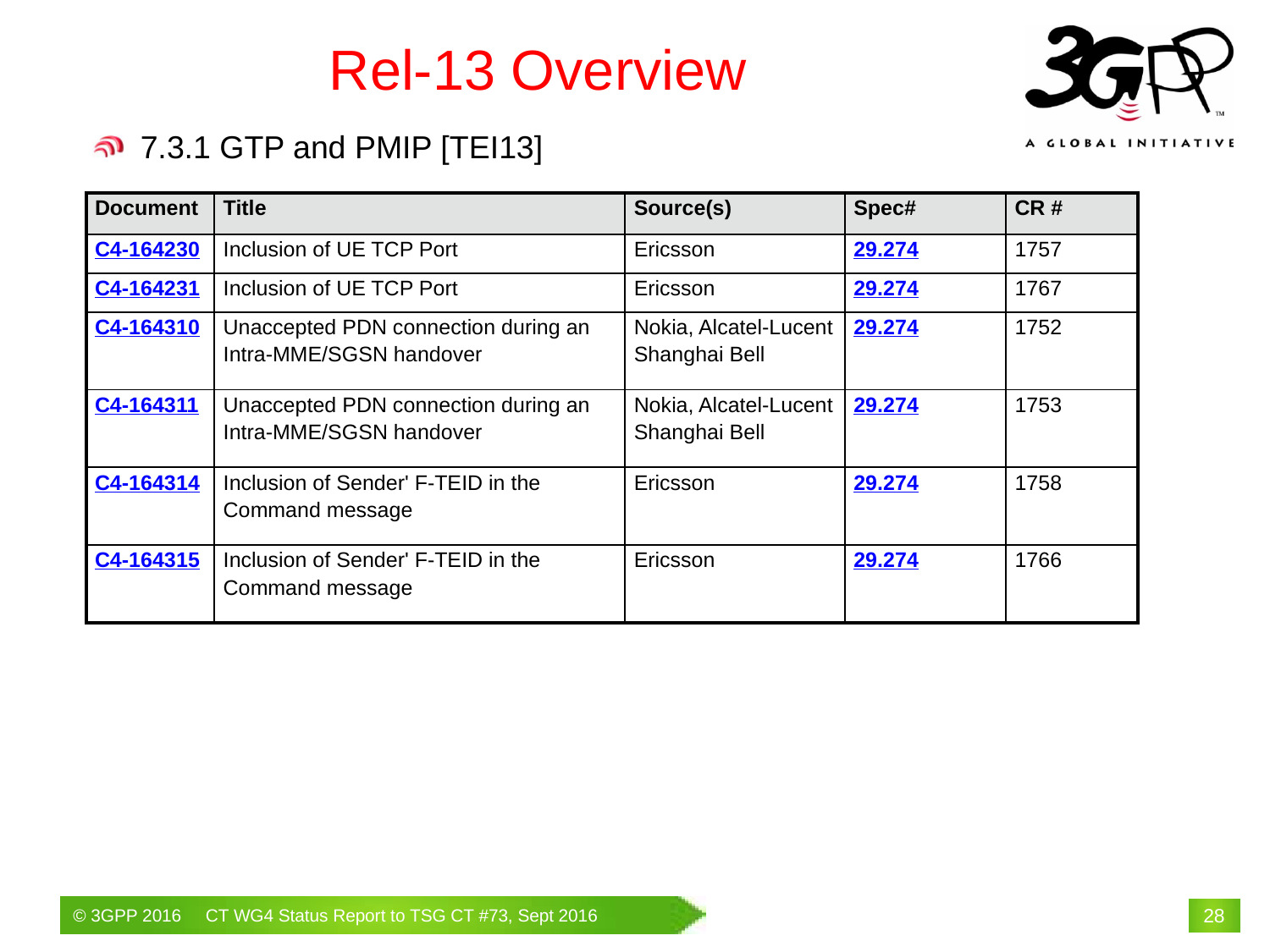

# Rel-13 Overview
7.3.1 GTP and PMIP [TEI13]

| Document | Title | Source(s) | Spec# | CR # |
| --- | --- | --- | --- | --- |
| C4-164230 | Inclusion of UE TCP Port | Ericsson | 29.274 | 1757 |
| C4-164231 | Inclusion of UE TCP Port | Ericsson | 29.274 | 1767 |
| C4-164310 | Unaccepted PDN connection during an Intra-MME/SGSN handover | Nokia, Alcatel-Lucent Shanghai Bell | 29.274 | 1752 |
| C4-164311 | Unaccepted PDN connection during an Intra-MME/SGSN handover | Nokia, Alcatel-Lucent Shanghai Bell | 29.274 | 1753 |
| C4-164314 | Inclusion of Sender' F-TEID in the Command message | Ericsson | 29.274 | 1758 |
| C4-164315 | Inclusion of Sender' F-TEID in the Command message | Ericsson | 29.274 | 1766 |